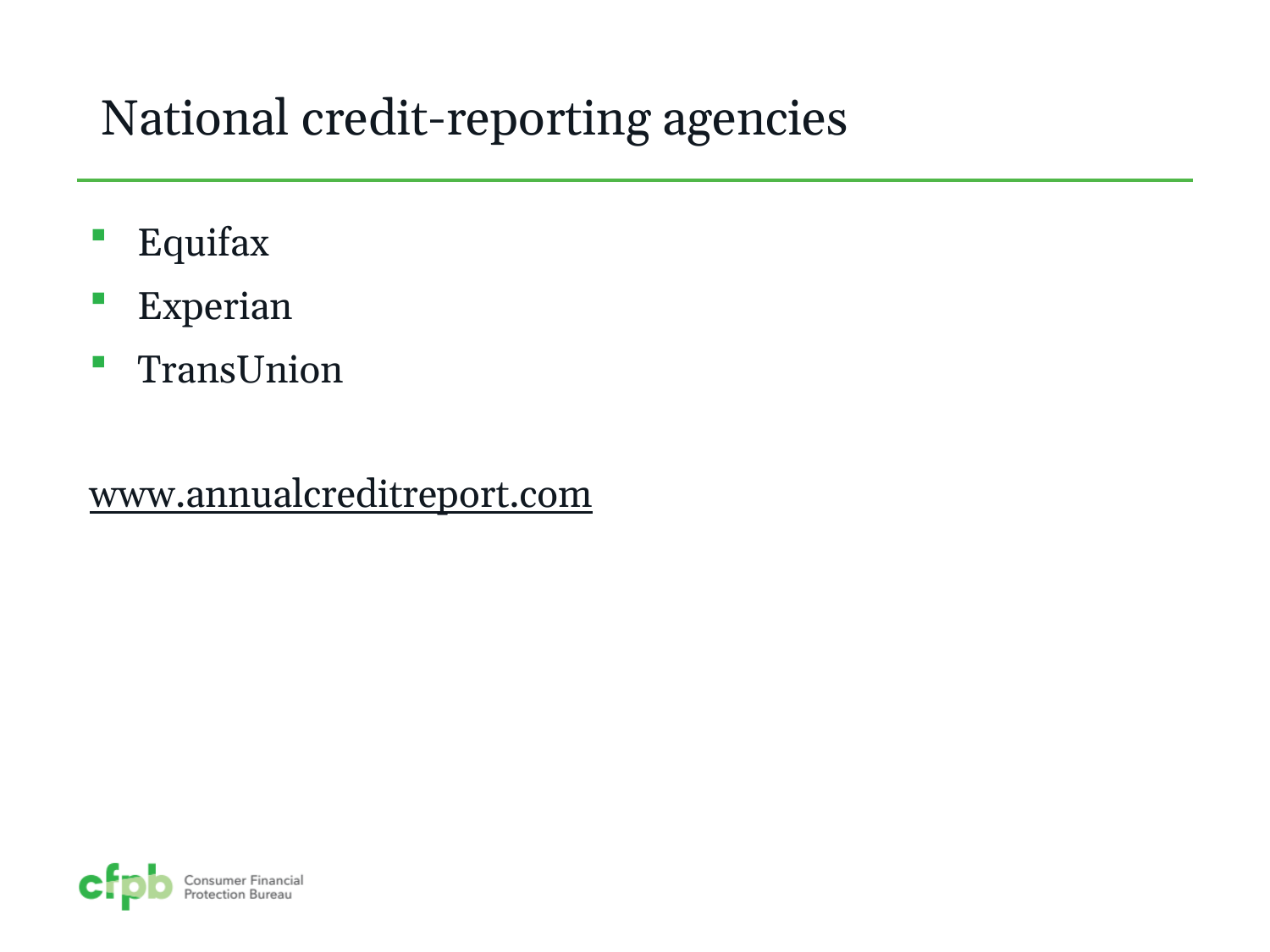

# National credit-reporting agencies
Equifax
Experian
TransUnion

www.annualcreditreport.com